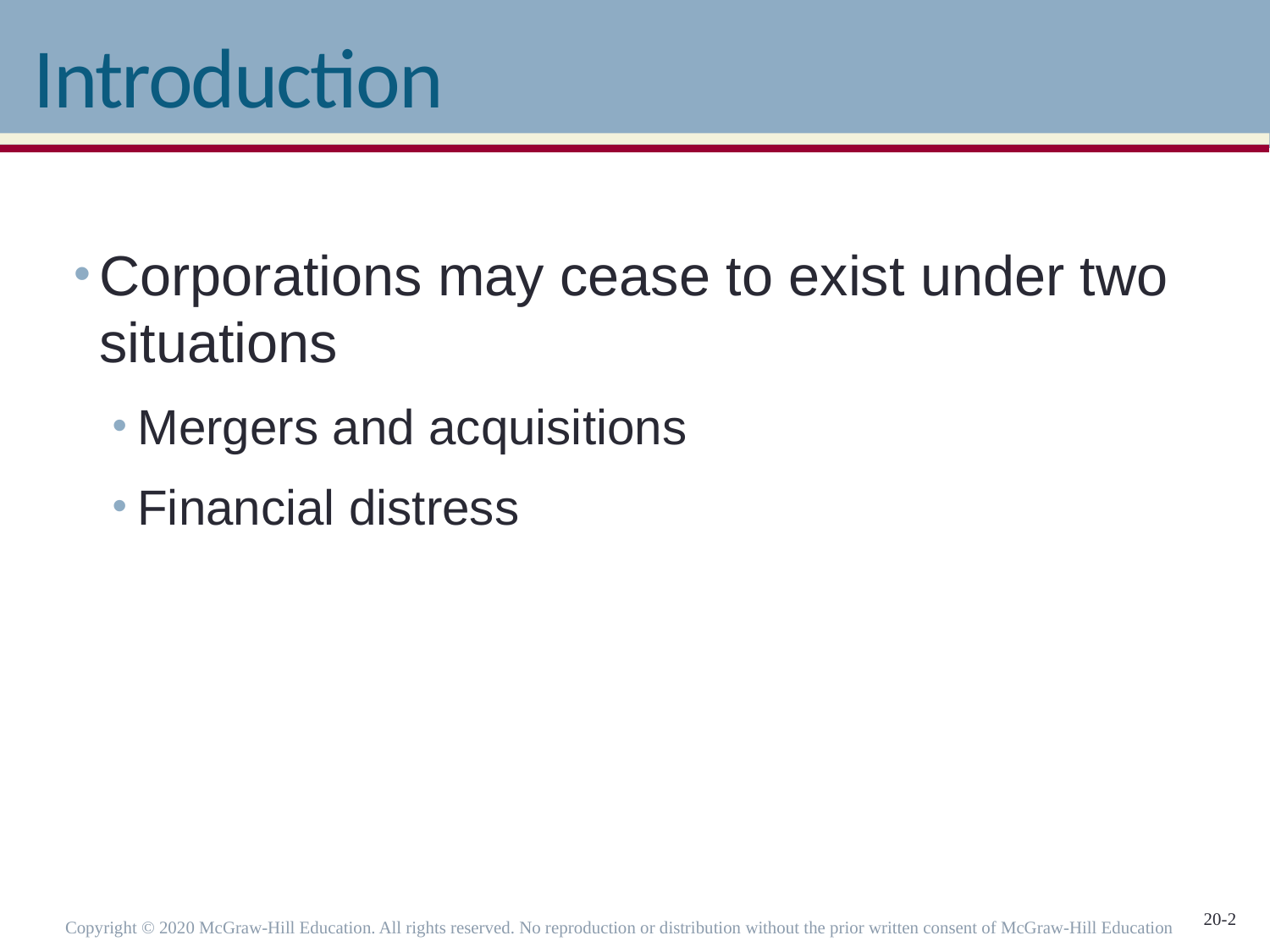

# Introduction
Corporations may cease to exist under two situations
Mergers and acquisitions
Financial distress
Copyright © 2020 McGraw-Hill Education. All rights reserved. No reproduction or distribution without the prior written consent of McGraw-Hill Education